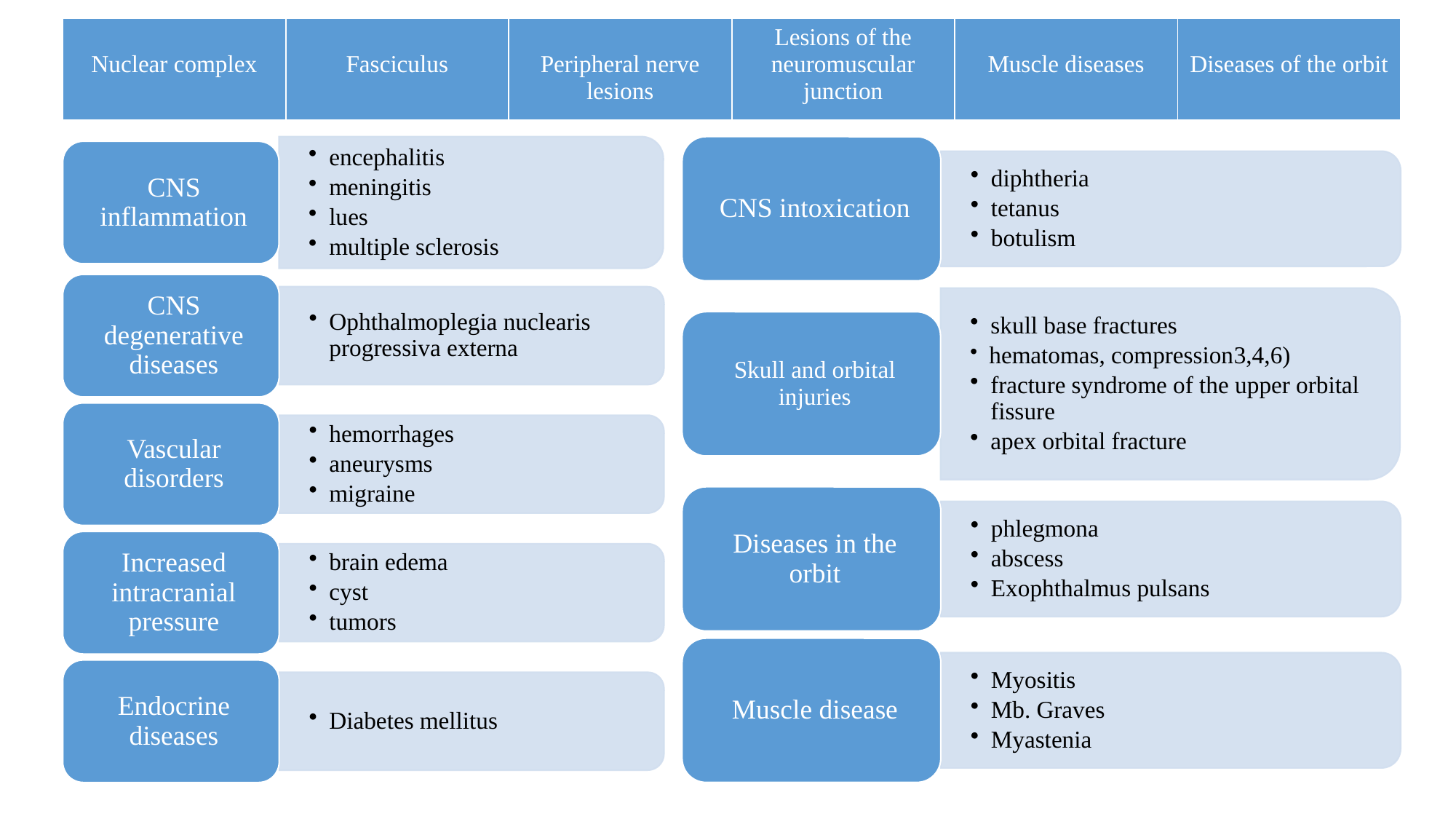

| Nuclear complex | Fasciculus | Peripheral nerve lesions | Lesions of the neuromuscular junction | Muscle diseases | Diseases of the orbit |
| --- | --- | --- | --- | --- | --- |
encephalitis
meningitis
lues
multiple sclerosis
CNS inflammation
Ophthalmoplegia nuclearis progressiva externa
CNS degenerative diseases
hemorrhages
aneurysms
migraine
Vascular disorders
brain edema
cyst
tumors
Increased intracranial pressure
Diabetes mellitus
Endocrine diseases
diphtheria
tetanus
botulism
CNS intoxication
skull base fractures
 hematomas, compression3,4,6)
fracture syndrome of the upper orbital fissure
apex orbital fracture
Skull and orbital injuries
phlegmona
abscess
Exophthalmus pulsans
Diseases in the orbit
Myositis
Mb. Graves
Myastenia
Muscle disease